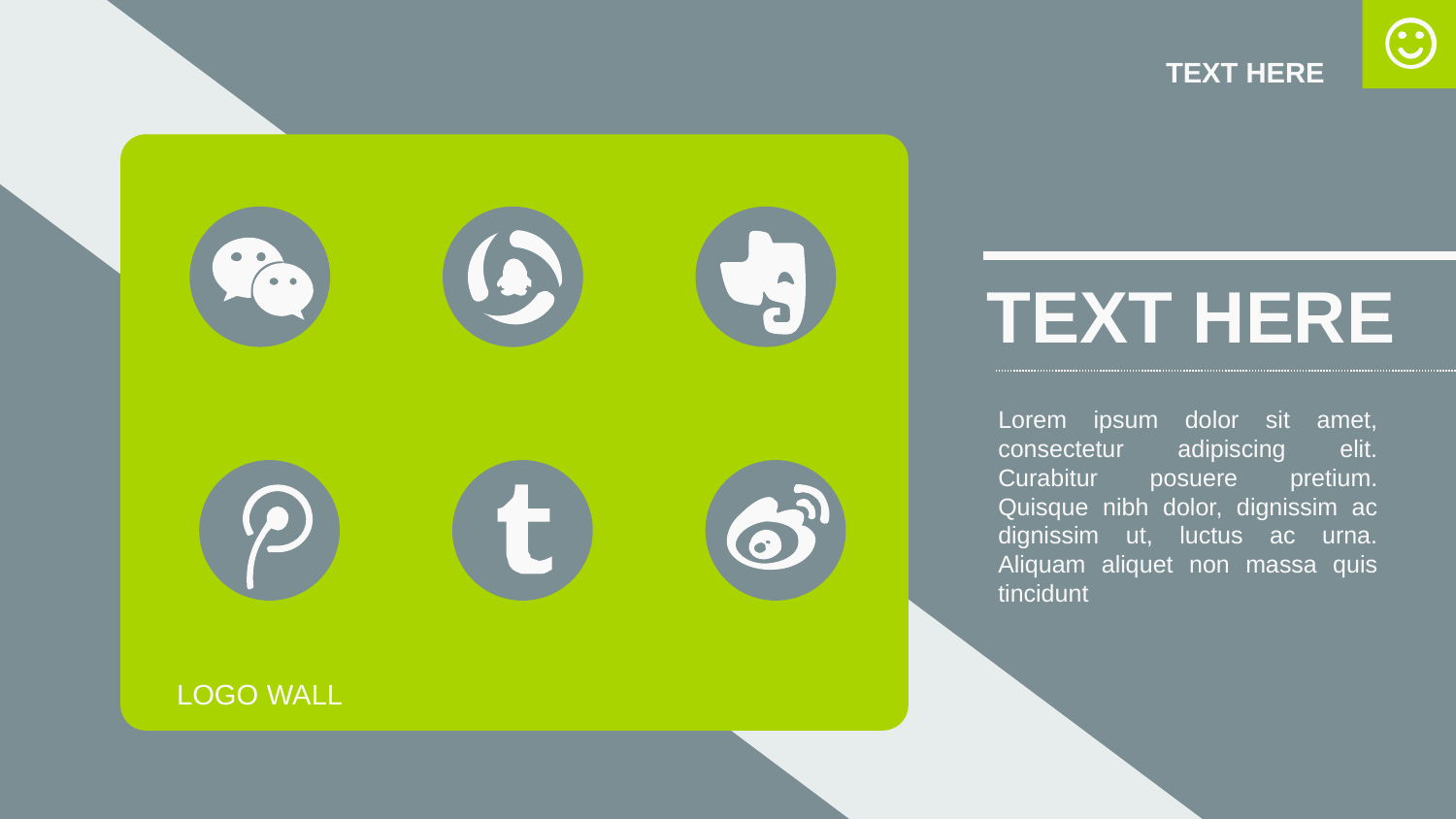

TEXT HERE

TEXT HERE
Lorem ipsum dolor sit amet, consectetur adipiscing elit. Curabitur posuere pretium. Quisque nibh dolor, dignissim ac dignissim ut, luctus ac urna. Aliquam aliquet non massa quis tincidunt

LOGO WALL